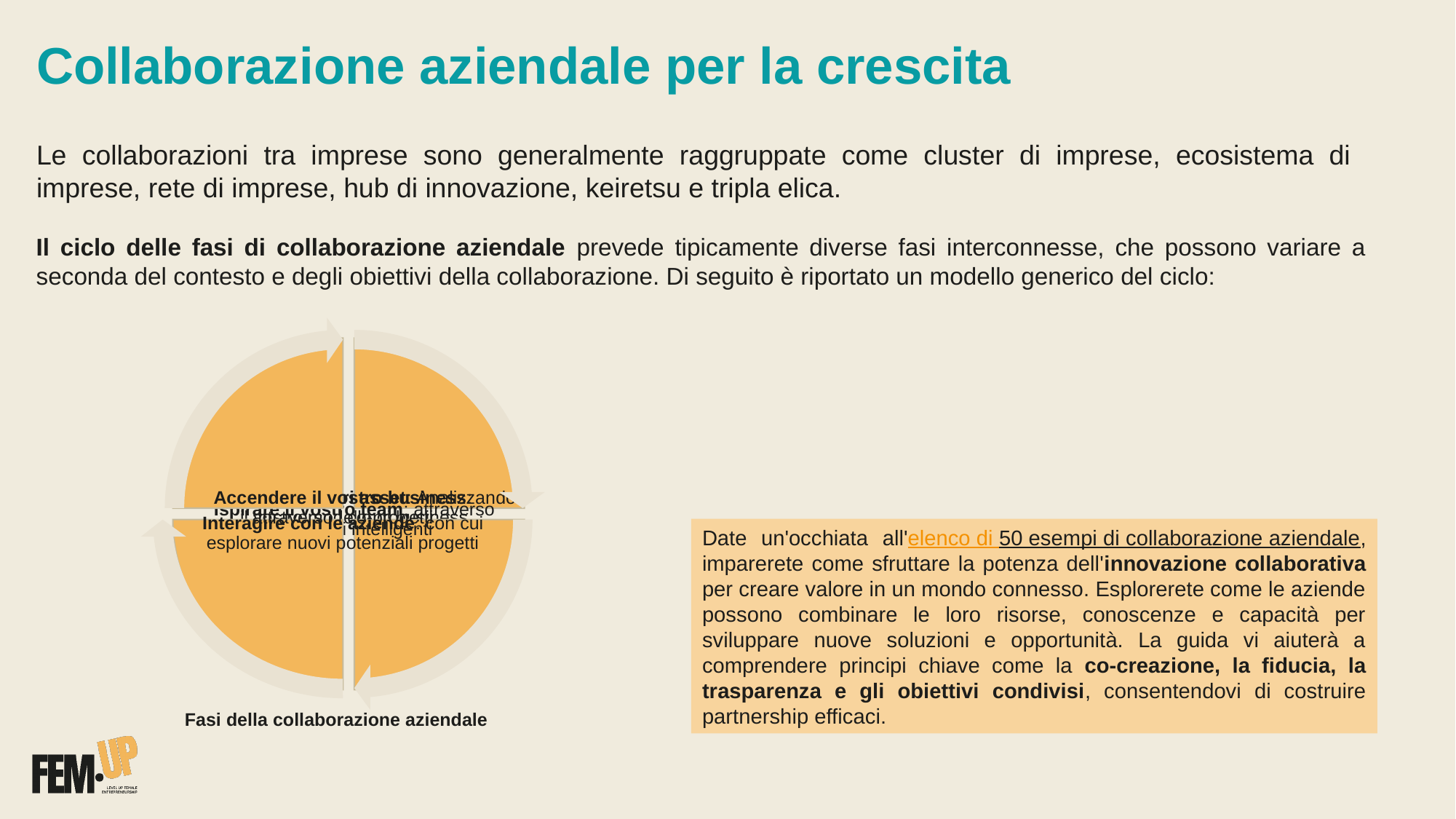

Collaborazione aziendale per la crescita
Le collaborazioni tra imprese sono generalmente raggruppate come cluster di imprese, ecosistema di imprese, rete di imprese, hub di innovazione, keiretsu e tripla elica.
Il ciclo delle fasi di collaborazione aziendale prevede tipicamente diverse fasi interconnesse, che possono variare a seconda del contesto e degli obiettivi della collaborazione. Di seguito è riportato un modello generico del ciclo:
Identificare i vostri asset: Analizzando il vostro modello di business
Ispirare il vostro team: attraverso intuizioni intelligenti

Interagire con le aziende: con cui esplorare nuovi potenziali progetti
Accendere il vostro business: attraverso i co-progetti
Date un'occhiata all'elenco di 50 esempi di collaborazione aziendale, imparerete come sfruttare la potenza dell'innovazione collaborativa per creare valore in un mondo connesso. Esplorerete come le aziende possono combinare le loro risorse, conoscenze e capacità per sviluppare nuove soluzioni e opportunità. La guida vi aiuterà a comprendere principi chiave come la co-creazione, la fiducia, la trasparenza e gli obiettivi condivisi, consentendovi di costruire partnership efficaci.
Fasi della collaborazione aziendale